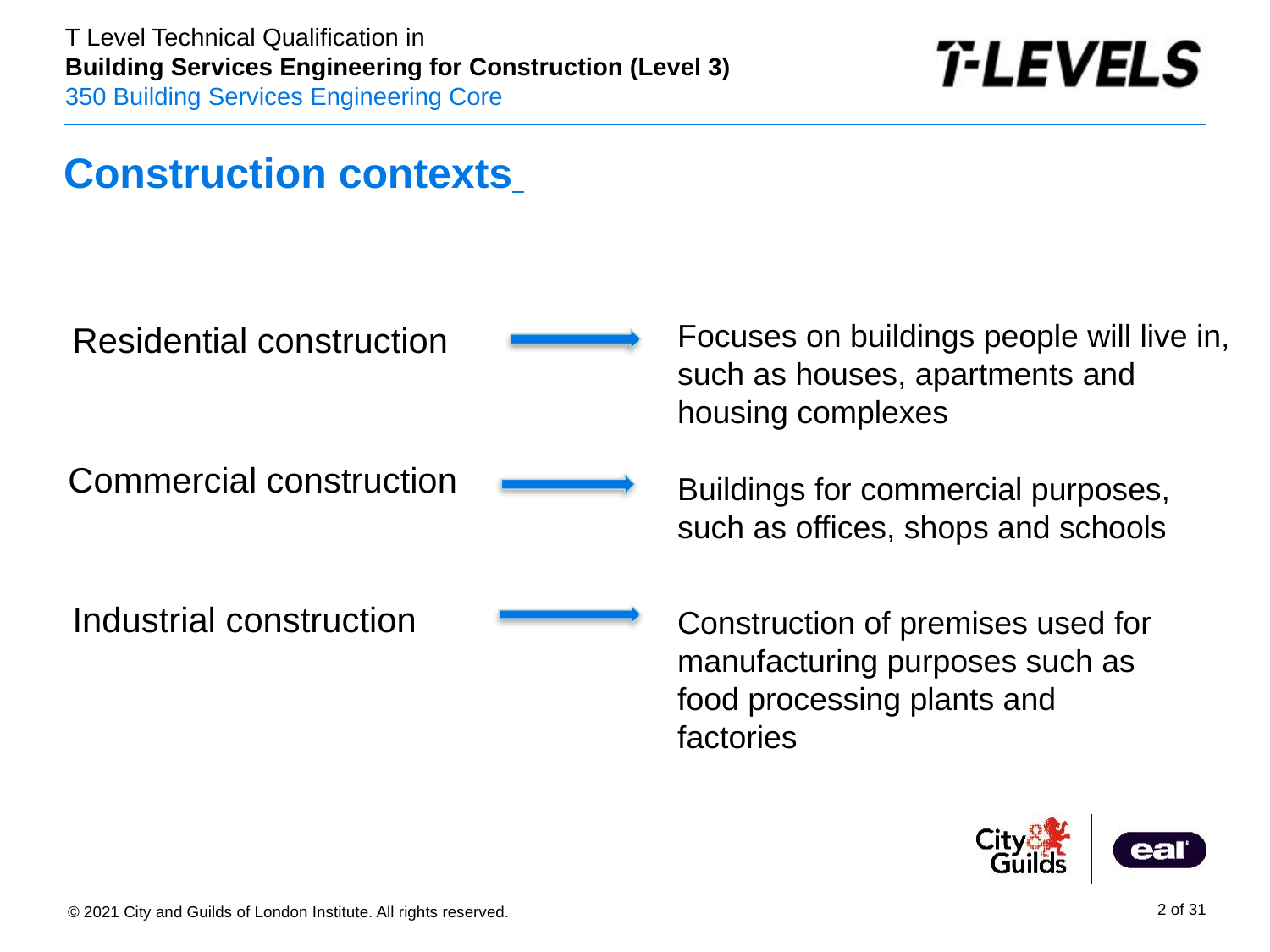

# Construction contexts
Focuses on buildings people will live in, such as houses, apartments and housing complexes
Residential construction

Commercial construction
Buildings for commercial purposes, such as offices, shops and schools

Industrial construction
Construction of premises used for manufacturing purposes such as food processing plants and factories